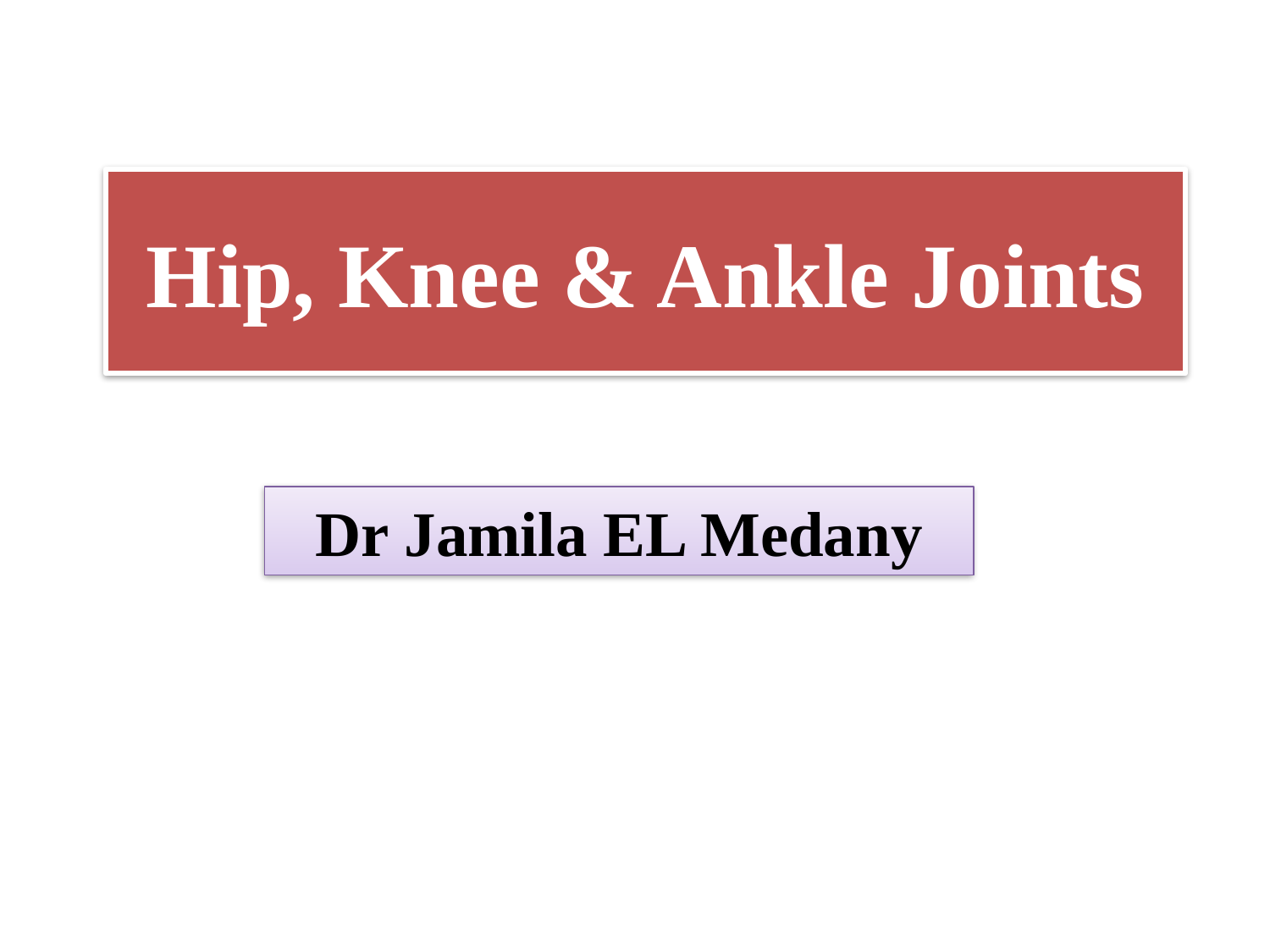

# Hip, Knee & Ankle Joints
Dr Jamila EL Medany